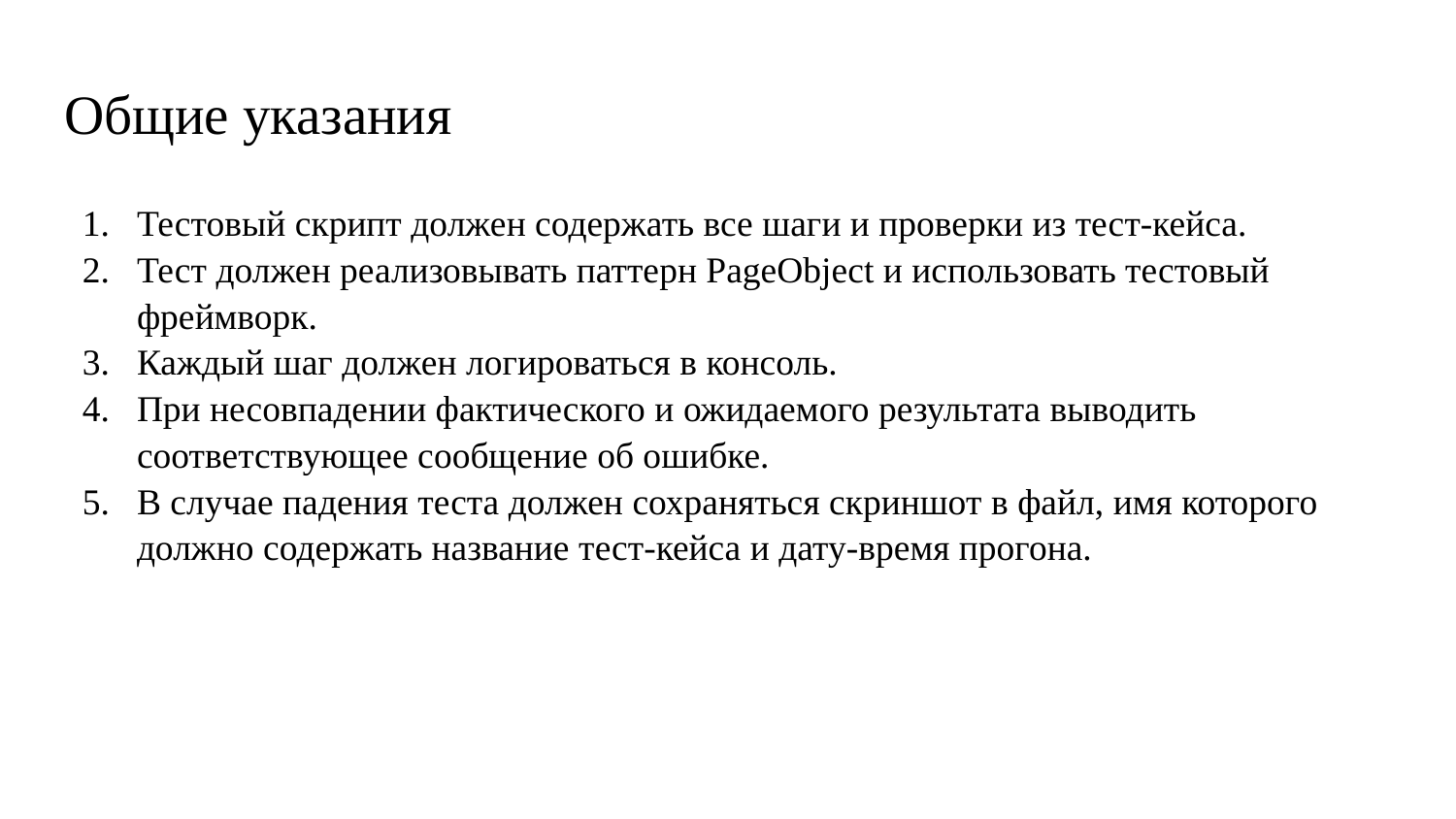

# Общие указания
Тестовый скрипт должен содержать все шаги и проверки из тест-кейса.
Тест должен реализовывать паттерн PageObject и использовать тестовый фреймворк.
Каждый шаг должен логироваться в консоль.
При несовпадении фактического и ожидаемого результата выводить соответствующее сообщение об ошибке.
В случае падения теста должен сохраняться скриншот в файл, имя которого должно содержать название тест-кейса и дату-время прогона.